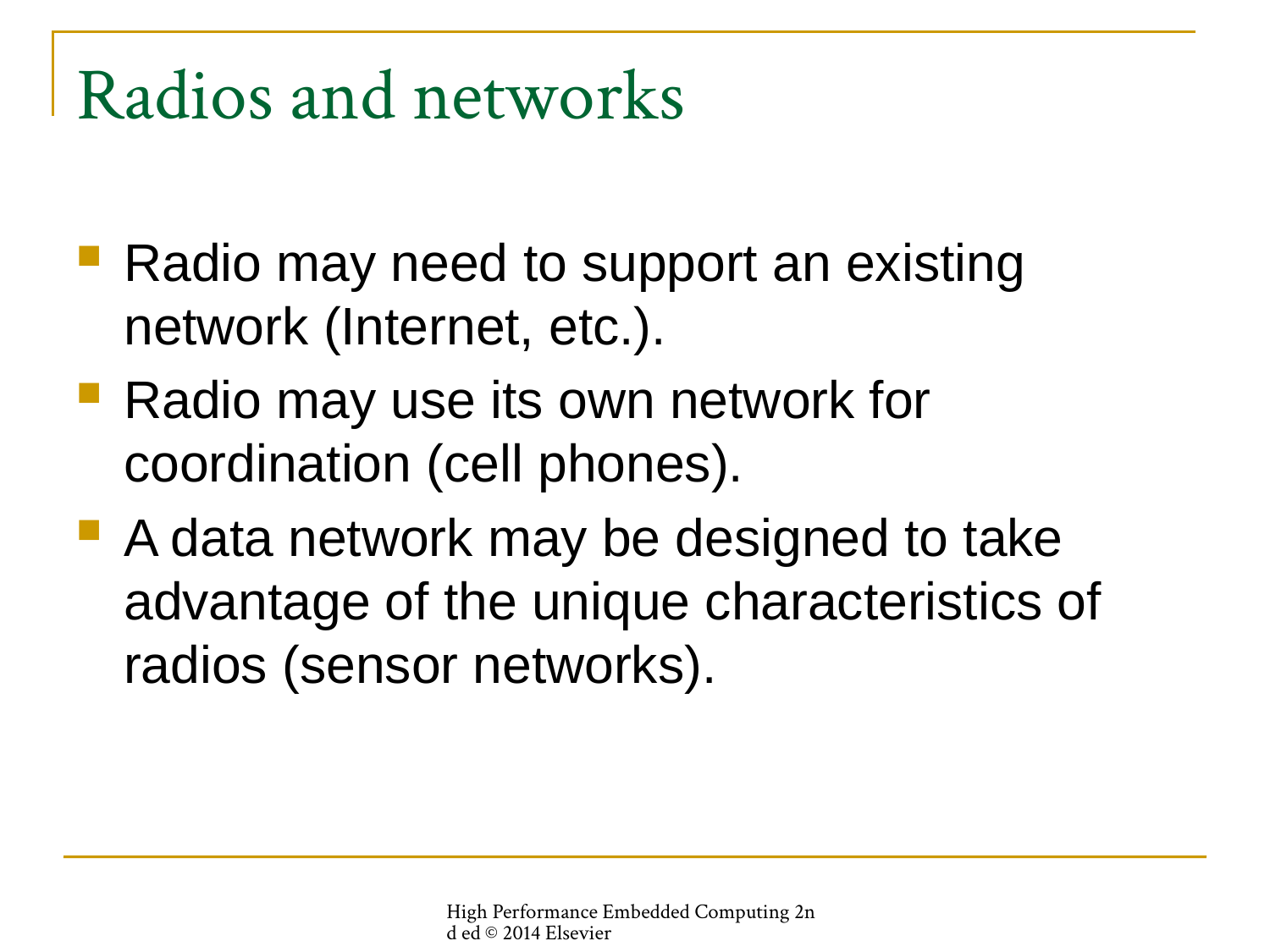

# Radios and networks
Radio may need to support an existing network (Internet, etc.).
Radio may use its own network for coordination (cell phones).
A data network may be designed to take advantage of the unique characteristics of radios (sensor networks).
High Performance Embedded Computing 2nd ed © 2014 Elsevier